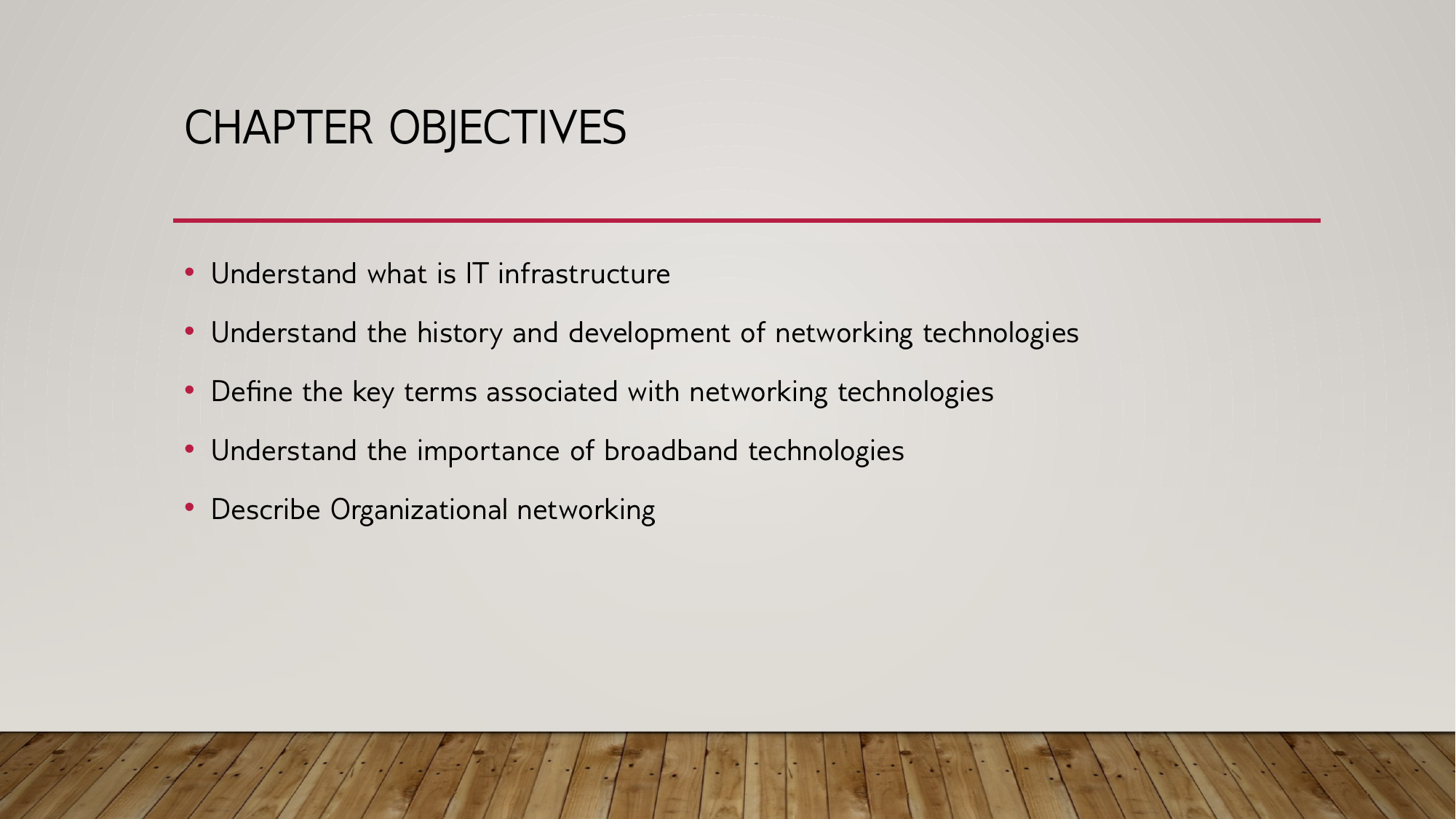

# Chapter objectives
Understand what is IT infrastructure
Understand the history and development of networking technologies
Define the key terms associated with networking technologies
Understand the importance of broadband technologies
Describe Organizational networking